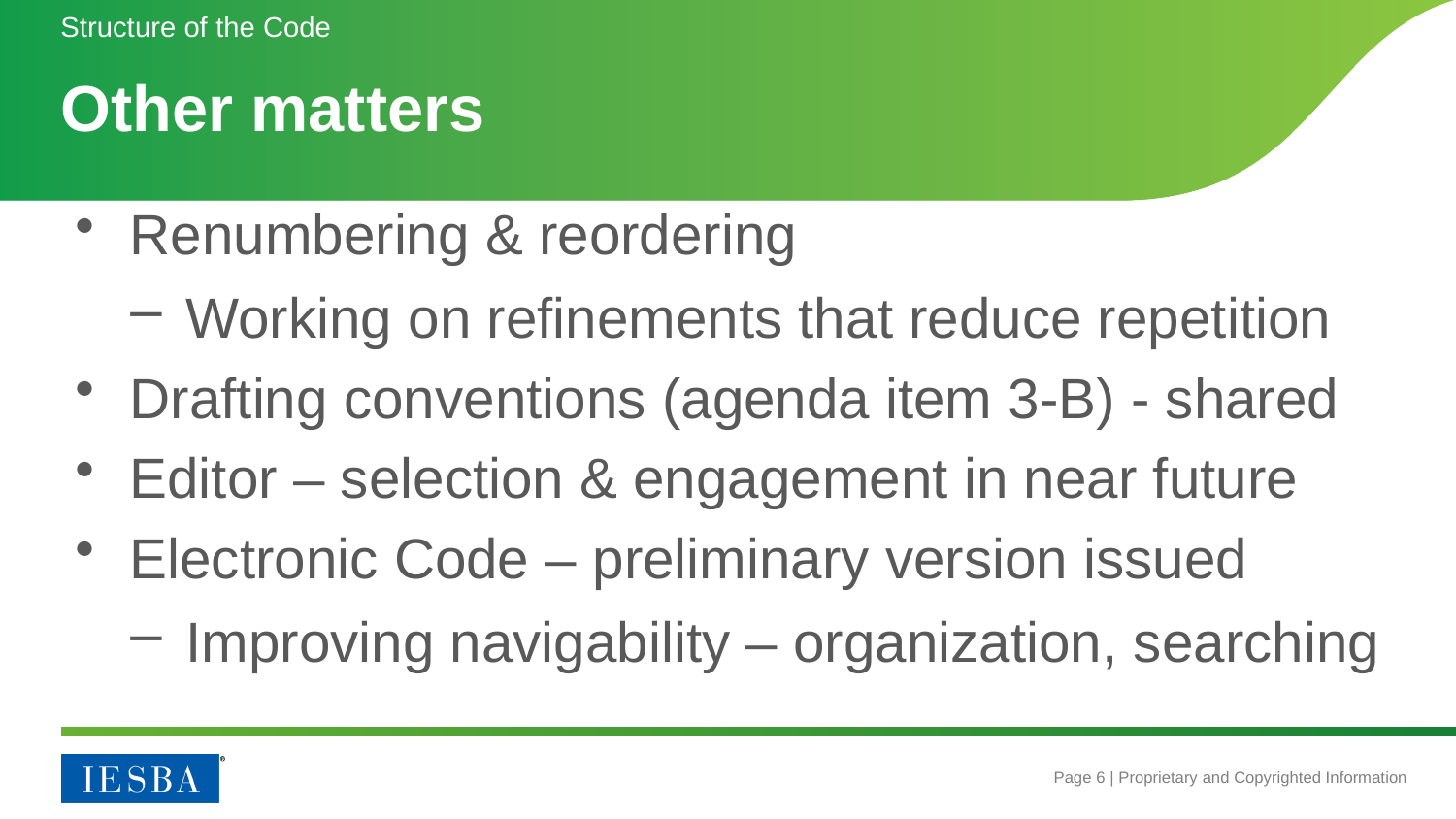

Structure of the Code

# Other matters
Renumbering & reordering
Working on refinements that reduce repetition
Drafting conventions (agenda item 3-B) - shared
Editor – selection & engagement in near future
Electronic Code – preliminary version issued
Improving navigability – organization, searching